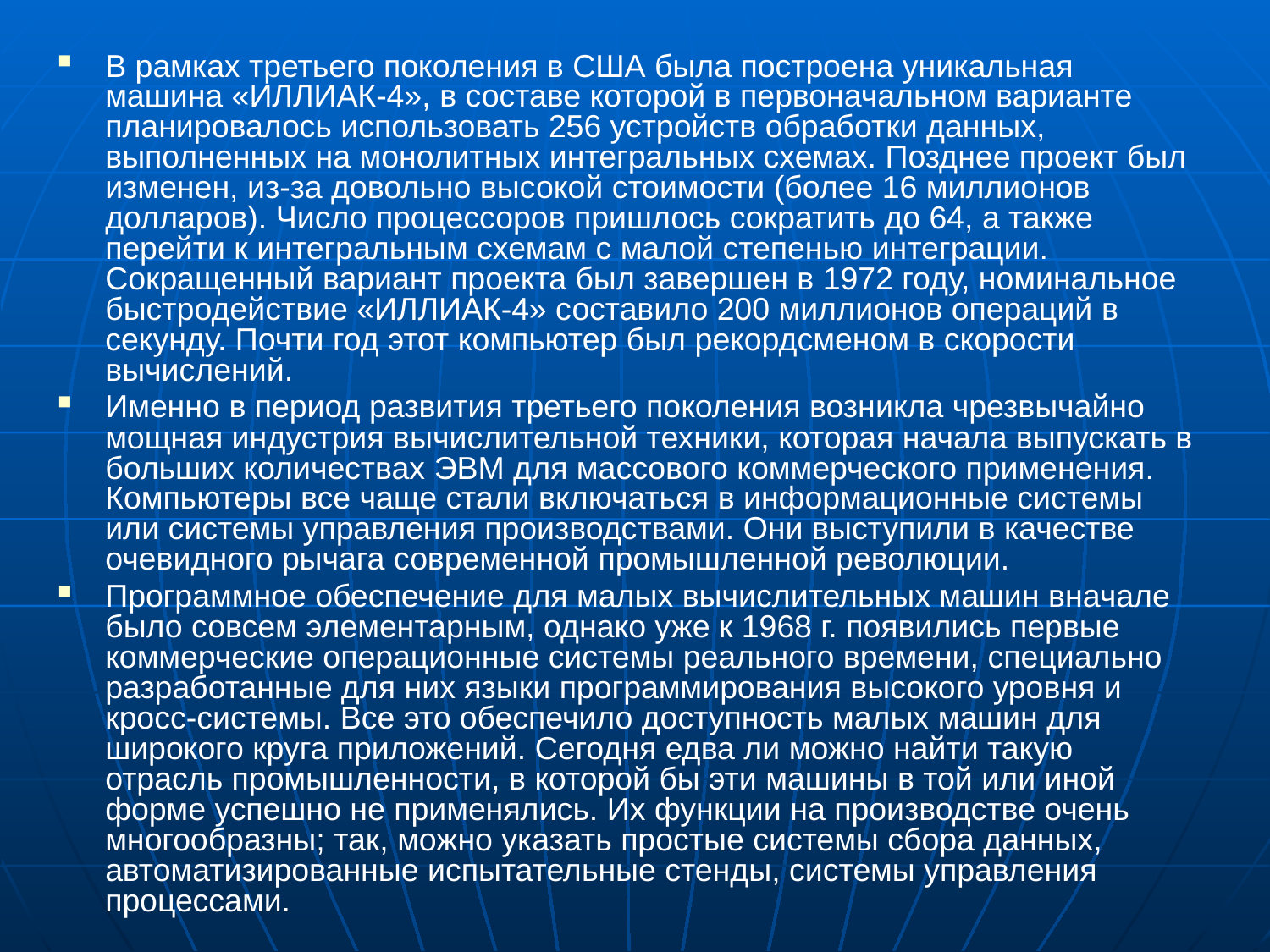

В рамках третьего поколения в США была построена уникальная машина «ИЛЛИАК-4», в составе которой в первоначальном варианте планировалось использовать 256 устройств обработки данных, выполненных на монолитных интегральных схемах. Позднее проект был изменен, из-за довольно высокой стоимости (более 16 миллионов долларов). Число процессоров пришлось сократить до 64, а также перейти к интегральным схемам с малой степенью интеграции. Сокращенный вариант проекта был завершен в 1972 году, номинальное быстродействие «ИЛЛИАК-4» составило 200 миллионов операций в секунду. Почти год этот компьютер был рекордсменом в скорости вычислений.
Именно в период развития третьего поколения возникла чрезвычайно мощная индустрия вычислительной техники, которая начала выпускать в больших количествах ЭВМ для массового коммерческого применения. Компьютеры все чаще стали включаться в информационные системы или системы управления производствами. Они выступили в качестве оче­вид­но­го рычага современной промышленной революции.
Программное обеспечение для малых вычислительных машин вначале было совсем элементарным, однако уже к 1968 г. появились первые коммерческие операционные системы реального времени, специально разработанные для них языки программирования высокого уровня и кросс-системы. Все это обеспечило доступность малых машин для широкого круга приложений. Сегодня едва ли можно найти такую отрасль промышленности, в которой бы эти машины в той или иной форме успешно не применялись. Их функции на производстве очень многообразны; так, можно указать простые системы сбора данных, автоматизированные испытательные стенды, системы управления процессами.